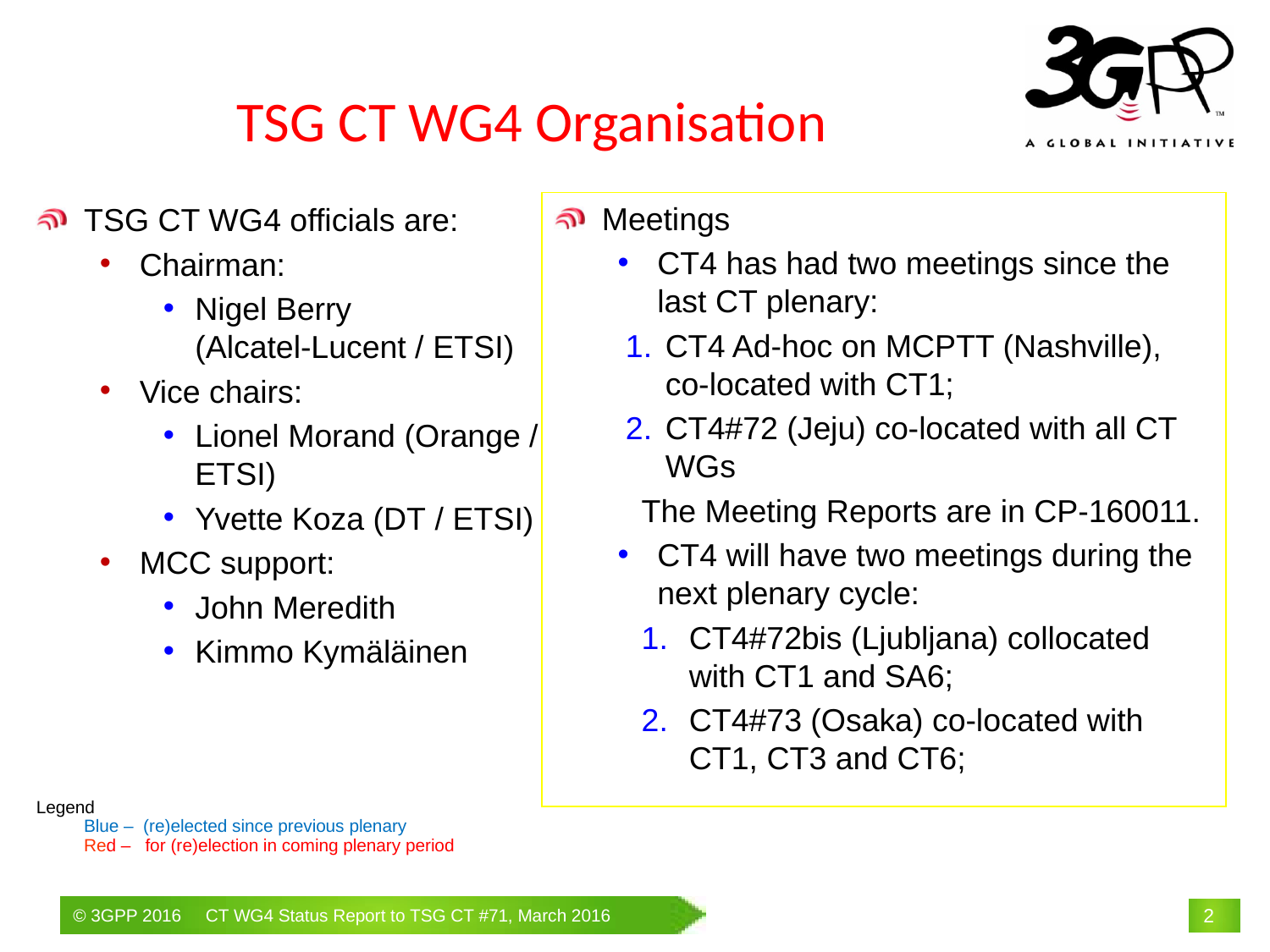

TSG CT WG4 Organisation
Meetings
CT4 has had two meetings since the last CT plenary:
CT4 Ad-hoc on MCPTT (Nashville), co-located with CT1;
CT4#72 (Jeju) co-located with all CT WGs
The Meeting Reports are in CP-160011.
CT4 will have two meetings during the next plenary cycle:
CT4#72bis (Ljubljana) collocated with CT1 and SA6;
CT4#73 (Osaka) co-located with CT1, CT3 and CT6;
TSG CT WG4 officials are:
Chairman:
Nigel Berry
(Alcatel-Lucent / ETSI)
Vice chairs:
Lionel Morand (Orange / ETSI)
Yvette Koza (DT / ETSI)
MCC support:
John Meredith
Kimmo Kymäläinen
Legend
Blue –  (re)elected since previous plenary
Red –   for (re)election in coming plenary period